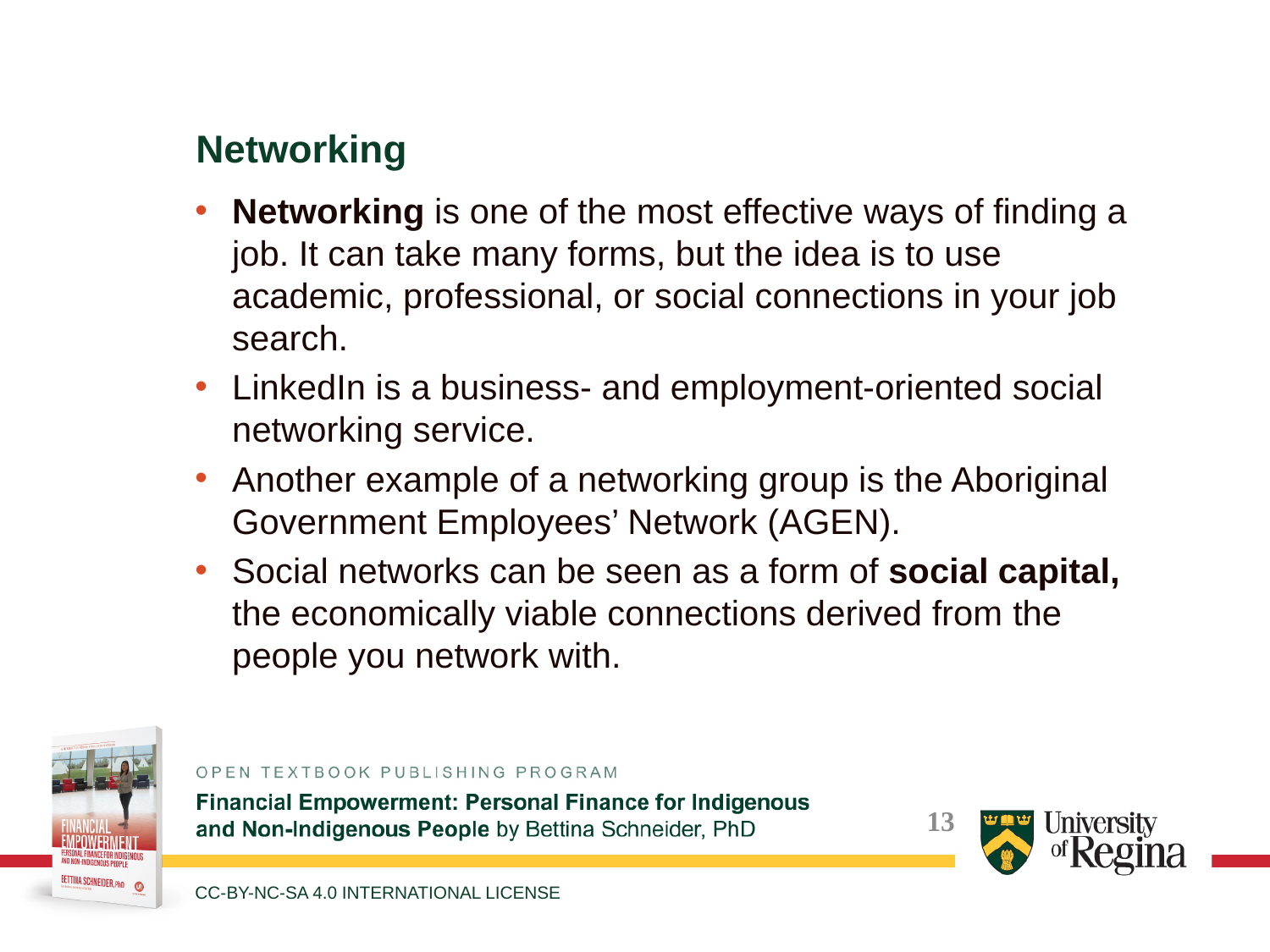

Networking
Networking is one of the most effective ways of finding a job. It can take many forms, but the idea is to use academic, professional, or social connections in your job search.
LinkedIn is a business- and employment-oriented social networking service.
Another example of a networking group is the Aboriginal Government Employees’ Network (AGEN).
Social networks can be seen as a form of social capital, the economically viable connections derived from the people you network with.
CC-BY-NC-SA 4.0 INTERNATIONAL LICENSE